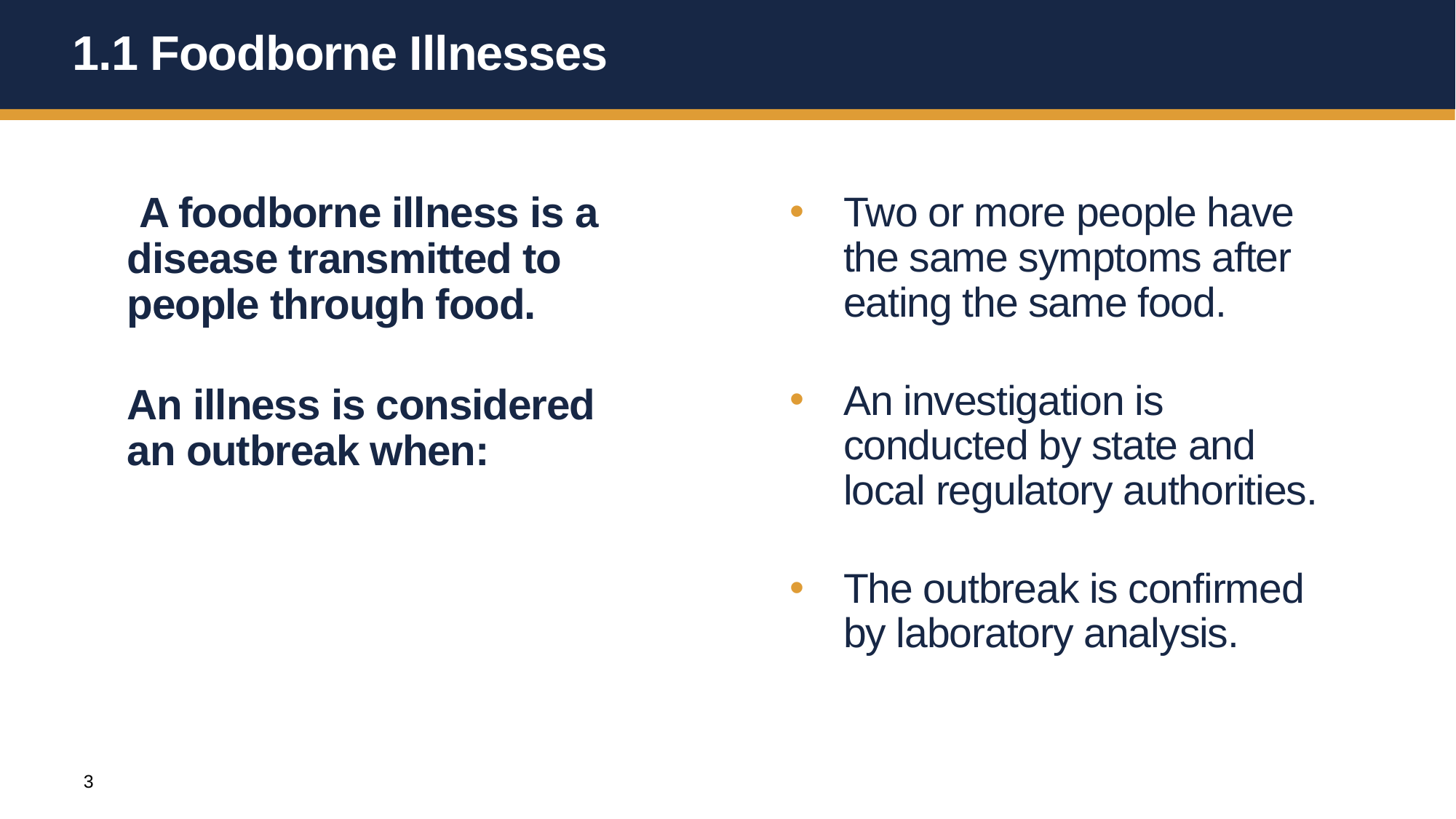

# 1.1 Foodborne Illnesses
 A foodborne illness is a disease transmitted to people through food.
An illness is considered an outbreak when:

Two or more people have the same symptoms after eating the same food.
An investigation is conducted by state and local regulatory authorities.
The outbreak is confirmed by laboratory analysis.

3